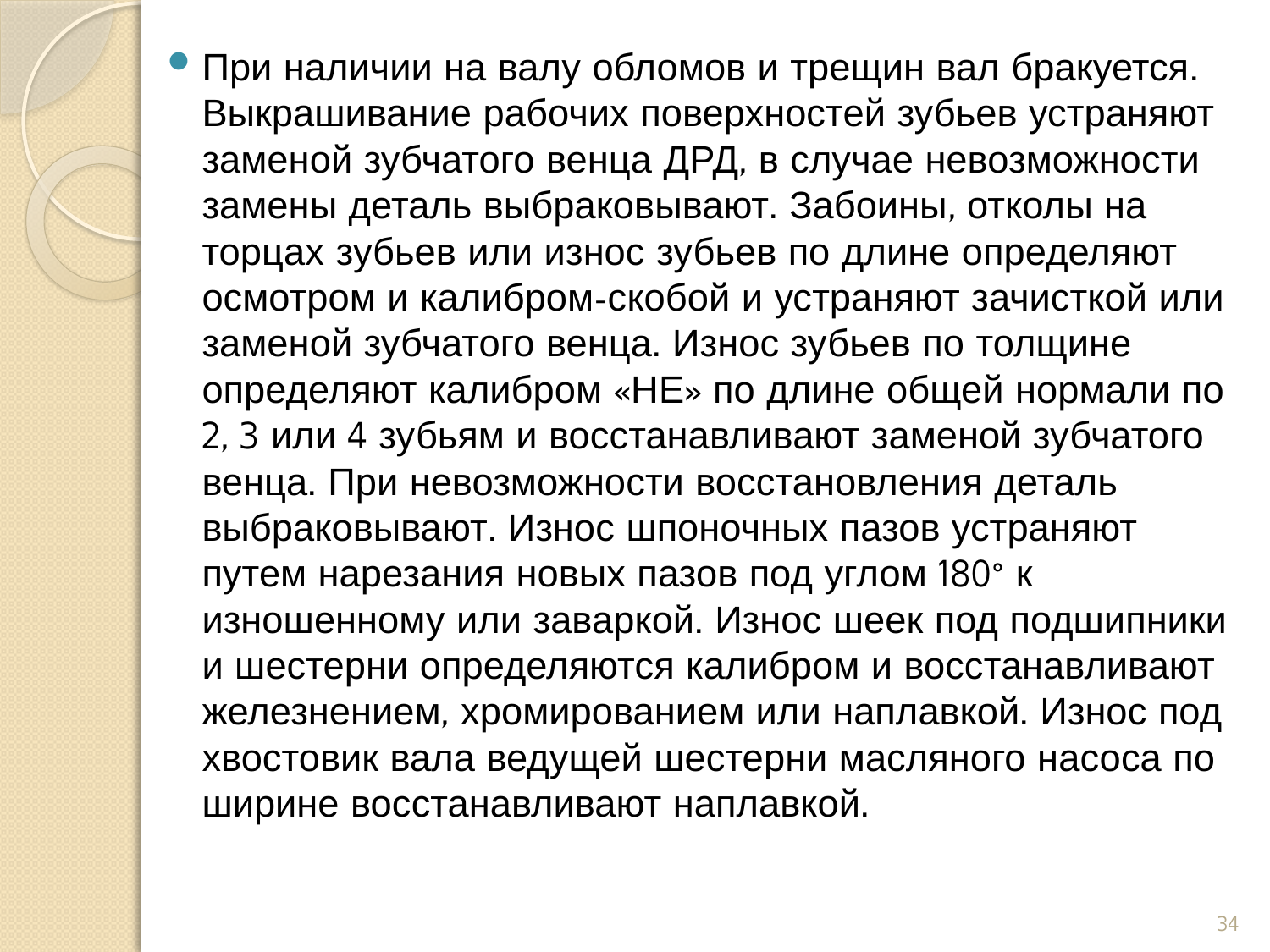

При наличии на валу обломов и трещин вал бракуется. Вы­крашивание рабочих поверхностей зубьев устраняют заменой зубчатого венца ДРД, в случае невозможности замены деталь выбраковывают. Забоины, отколы на торцах зубьев или износ зубьев по длине определяют осмотром и калибром-скобой и устраняют зачисткой или заменой зубчатого венца. Износ зубьев по толщине определяют калибром «НЕ» по длине об­щей нормали по 2, 3 или 4 зубьям и восстанавливают заменой зубчатого венца. При невозможности восстановления деталь выбраковывают. Износ шпоночных пазов устраняют путем нарезания новых пазов под углом 180° к изношенному или заваркой. Износ шеек под подшипники и шестерни определя­ются калибром и восстанавливают железнением, хромирова­нием или наплавкой. Износ под хвостовик вала ведущей шестерни масляного насоса по ширине восстанавливают наплавкой.
34